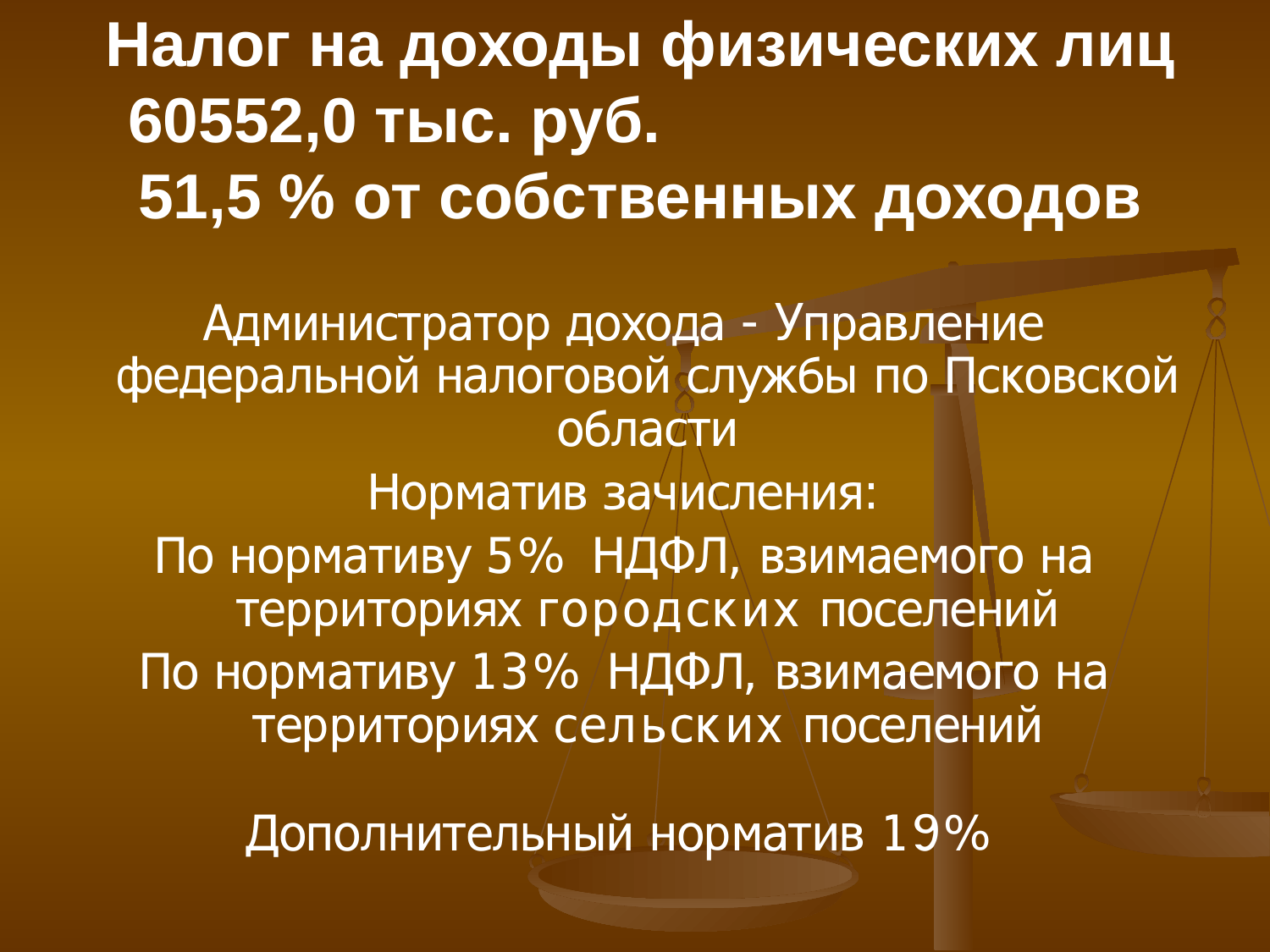

# Налог на доходы физических лиц 60552,0 тыс. руб.                             51,5 % от собственных доходов

Администратор дохода - Управление федеральной налоговой службы по Псковской области
Норматив зачисления:
По нормативу 5% НДФЛ, взимаемого на территориях городских поселений
По нормативу 13% НДФЛ, взимаемого на территориях сельских поселений

Дополнительный норматив 19%